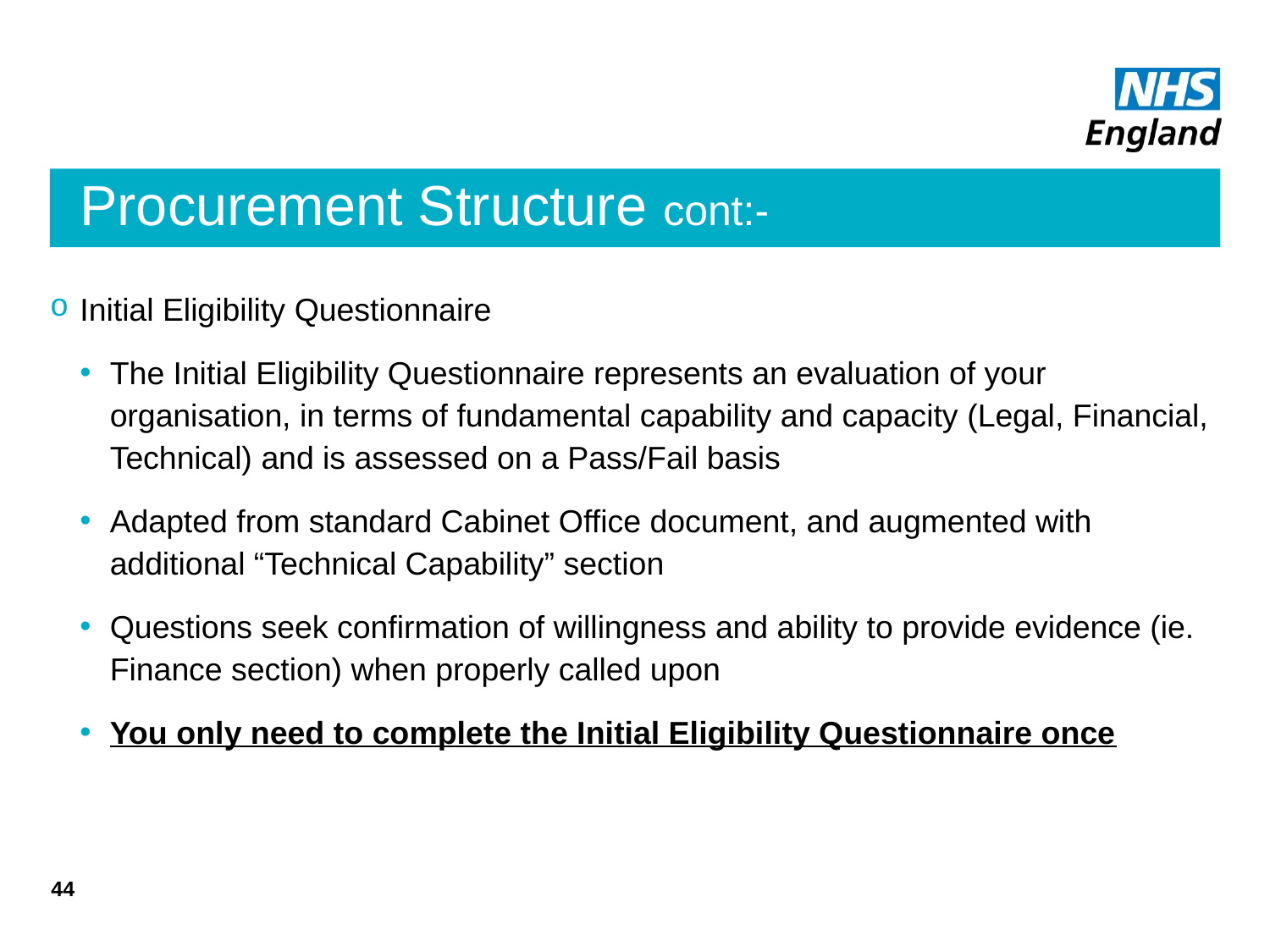

# Procurement Structure cont:-
Initial Eligibility Questionnaire
The Initial Eligibility Questionnaire represents an evaluation of your organisation, in terms of fundamental capability and capacity (Legal, Financial, Technical) and is assessed on a Pass/Fail basis
Adapted from standard Cabinet Office document, and augmented with additional “Technical Capability” section
Questions seek confirmation of willingness and ability to provide evidence (ie. Finance section) when properly called upon
You only need to complete the Initial Eligibility Questionnaire once
44